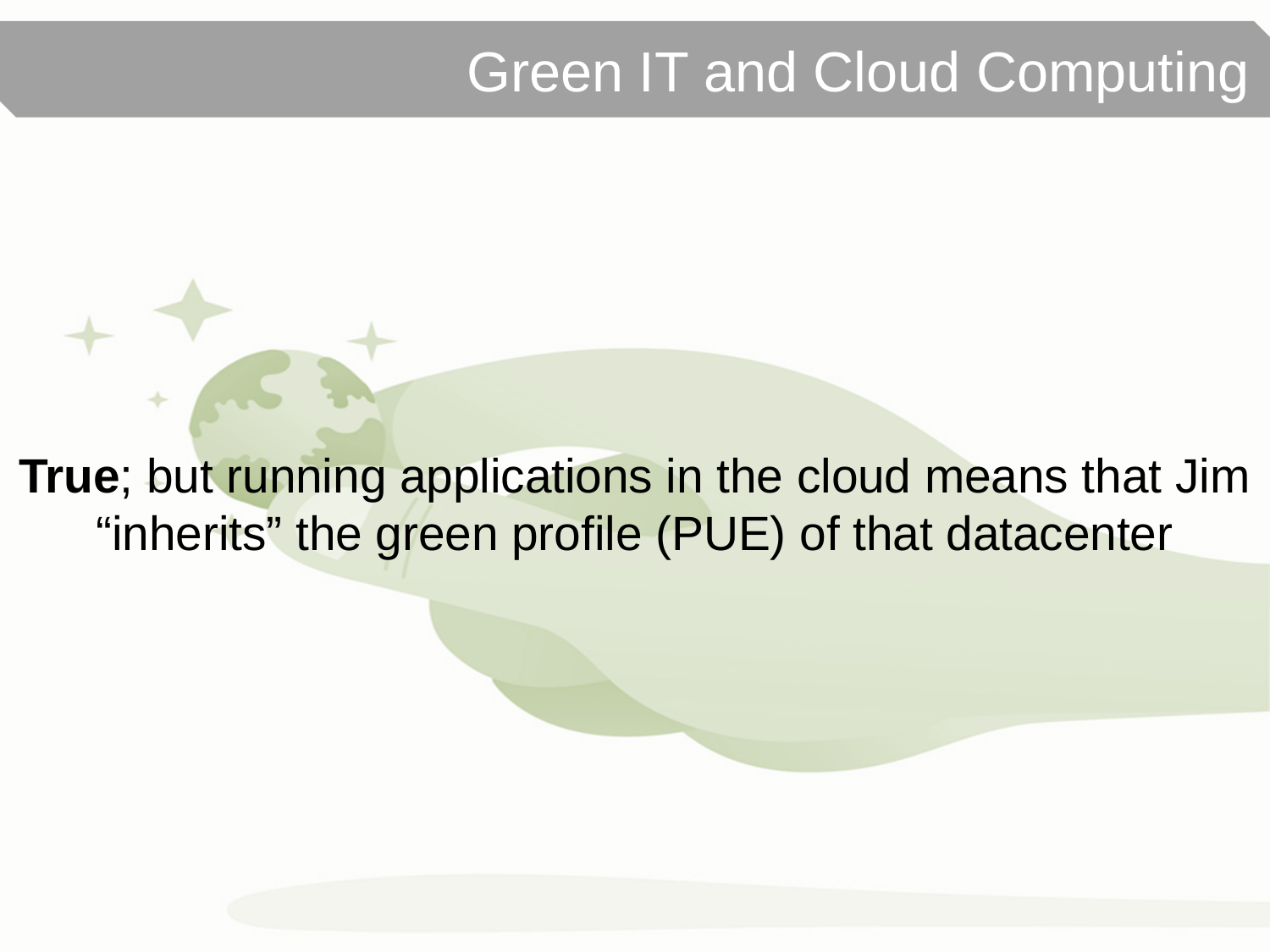

True; but running applications in the cloud means that Jim “inherits” the green profile (PUE) of that datacenter